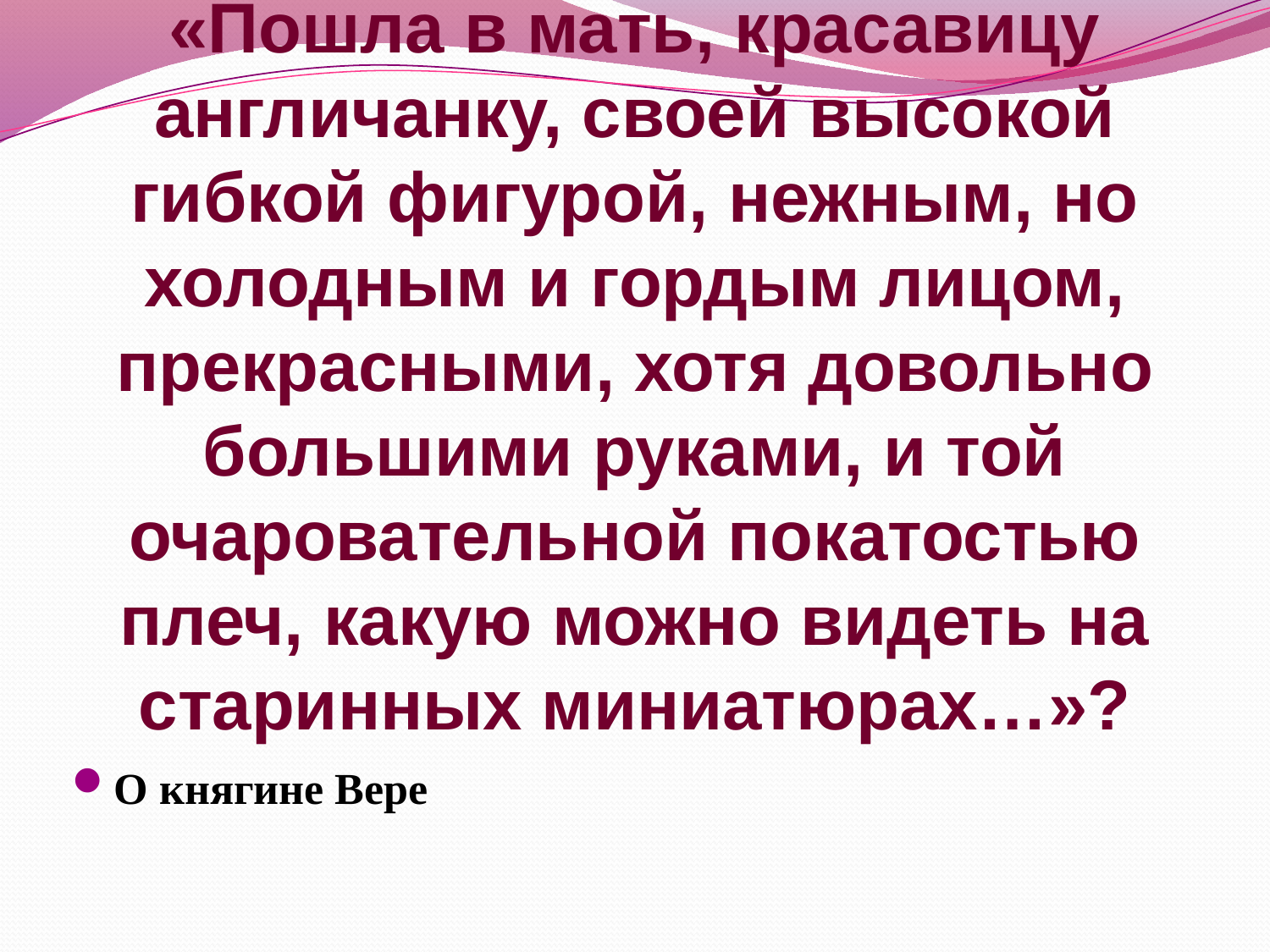

# О ком Куприн писал: «Пошла в мать, красавицу англичанку, своей высокой гибкой фигурой, нежным, но холодным и гордым лицом, прекрасными, хотя довольно большими руками, и той очаровательной покатостью плеч, какую можно видеть на старинных миниатюрах…»?
О княгине Вере